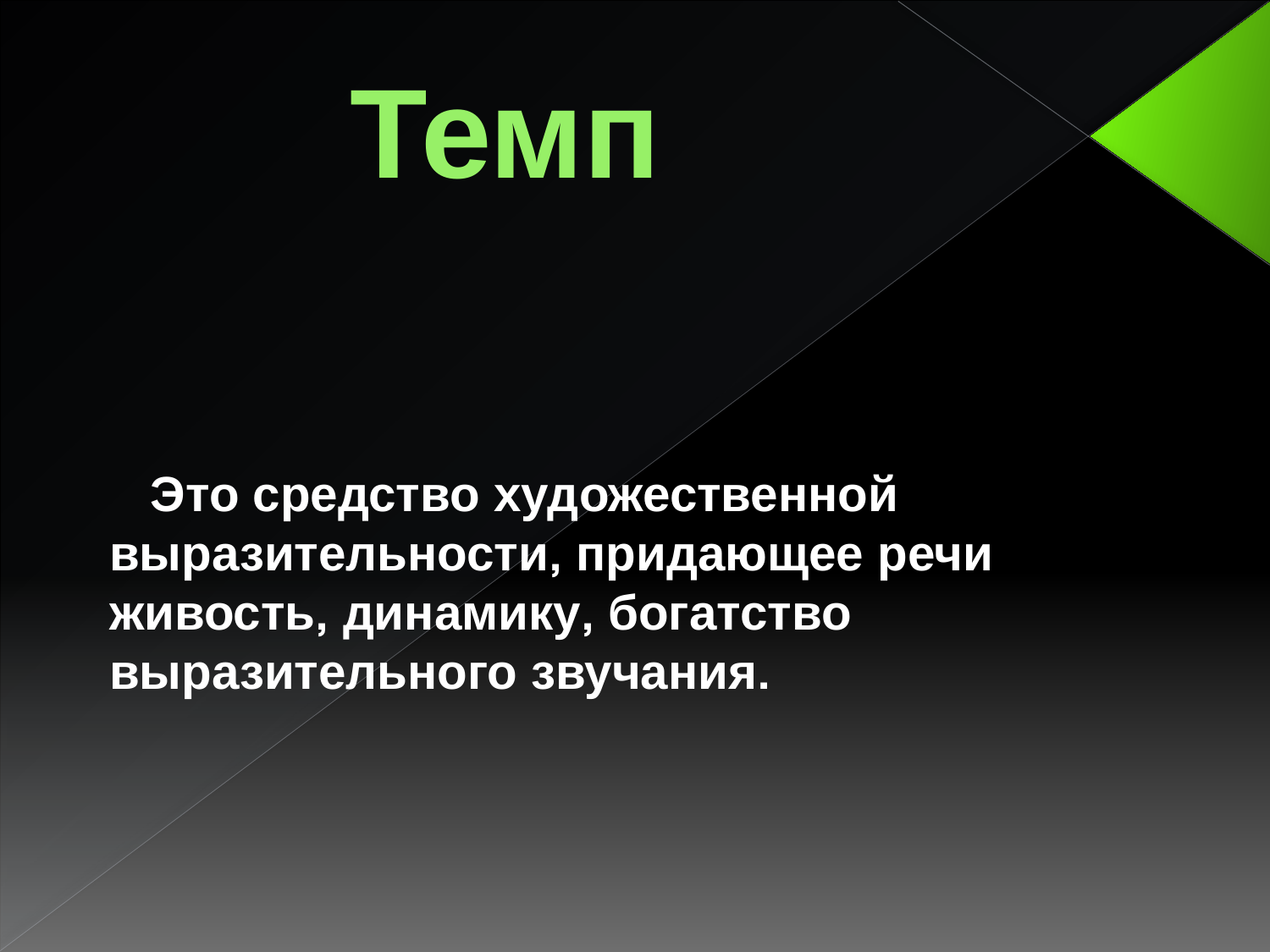

# Темп
   Это средство художественной выразительности, придающее речи живость, динамику, богатство выразительного звучания.